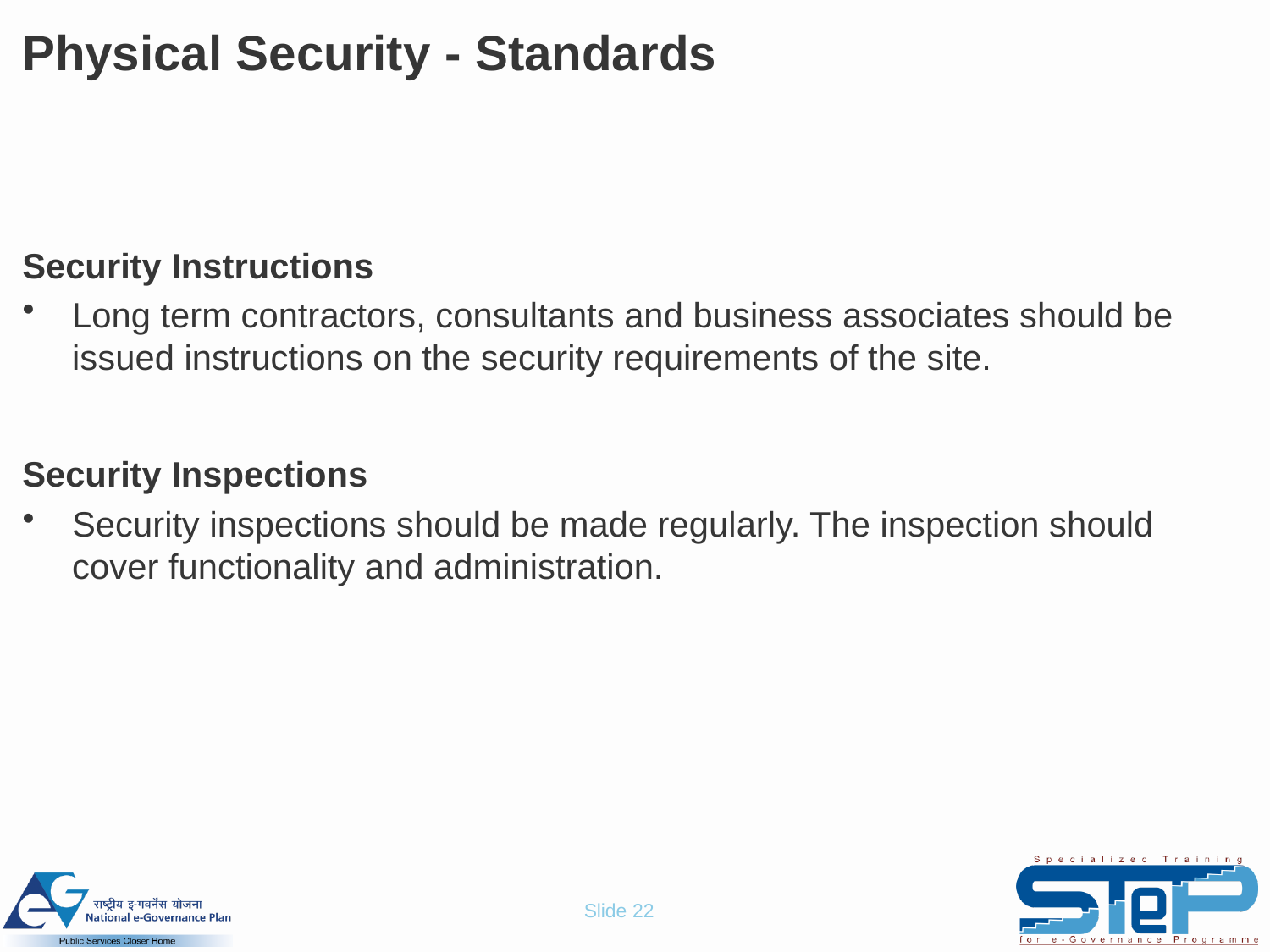

# Physical Security - Standards
Security Instructions
Long term contractors, consultants and business associates should be issued instructions on the security requirements of the site.

Security Inspections
Security inspections should be made regularly. The inspection should cover functionality and administration.